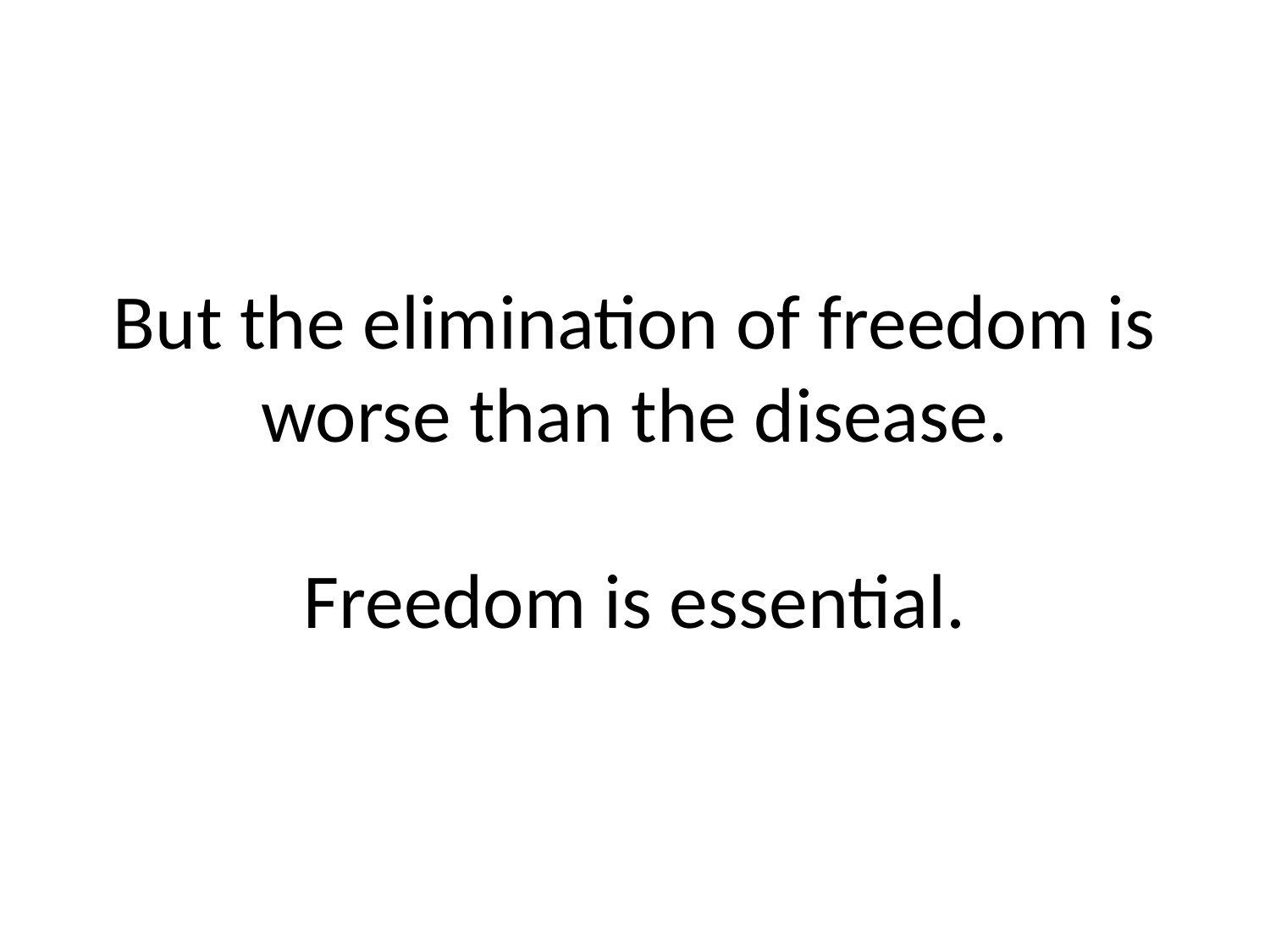

# But the elimination of freedom is worse than the disease. Freedom is essential.